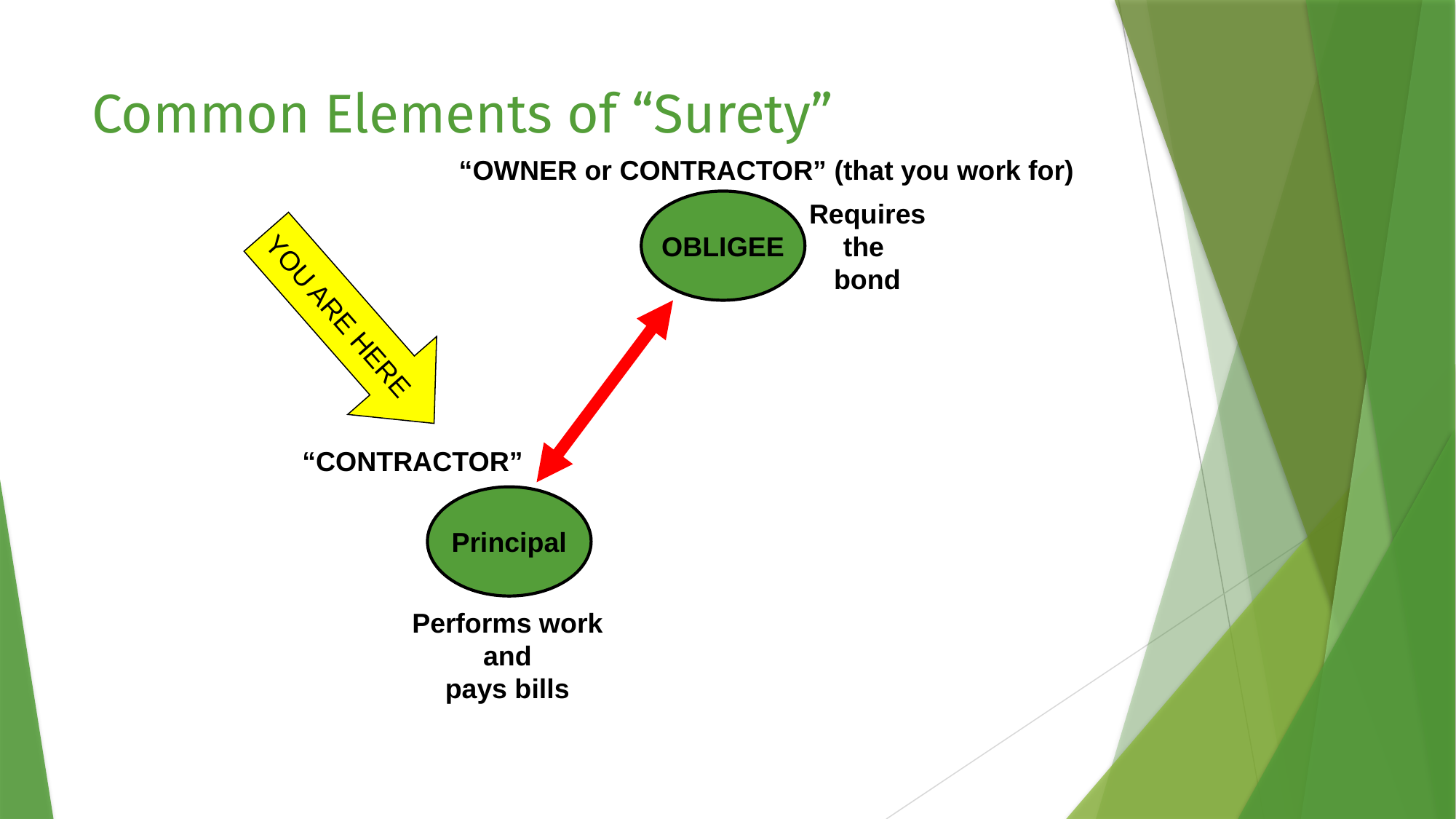

# Common Elements of “Surety”
“OWNER or CONTRACTOR” (that you work for)
OBLIGEE
Requires
the
bond
YOU ARE HERE

“CONTRACTOR”
Principal
Performs work
and
pays bills